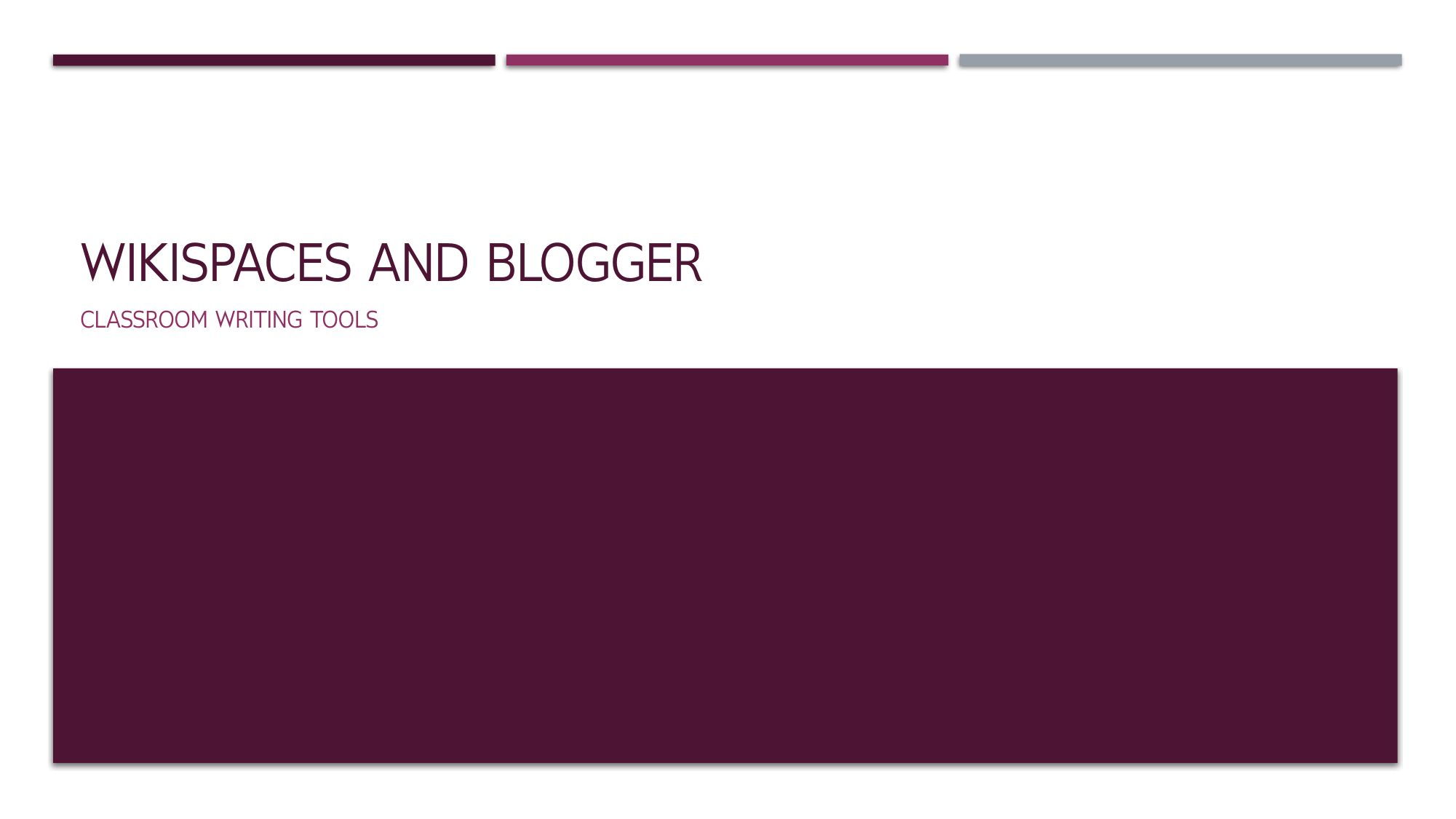

# Wikispaces and blogger
Classroom writing tools